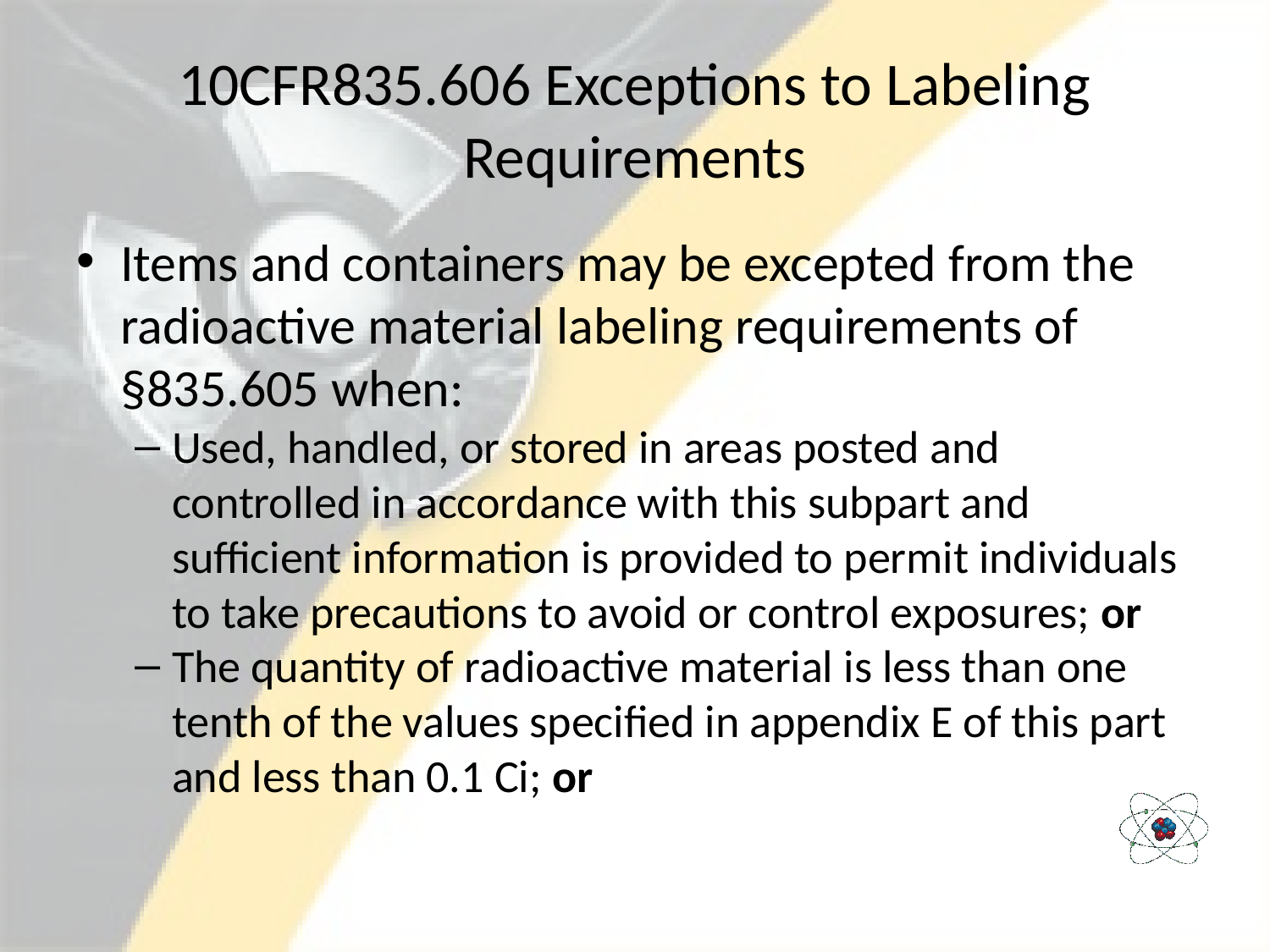

# 10CFR835.606 Exceptions to Labeling Requirements
Items and containers may be excepted from the radioactive material labeling requirements of §835.605 when:
Used, handled, or stored in areas posted and controlled in accordance with this subpart and sufficient information is provided to permit individuals to take precautions to avoid or control exposures; or
The quantity of radioactive material is less than one tenth of the values specified in appendix E of this part and less than 0.1 Ci; or